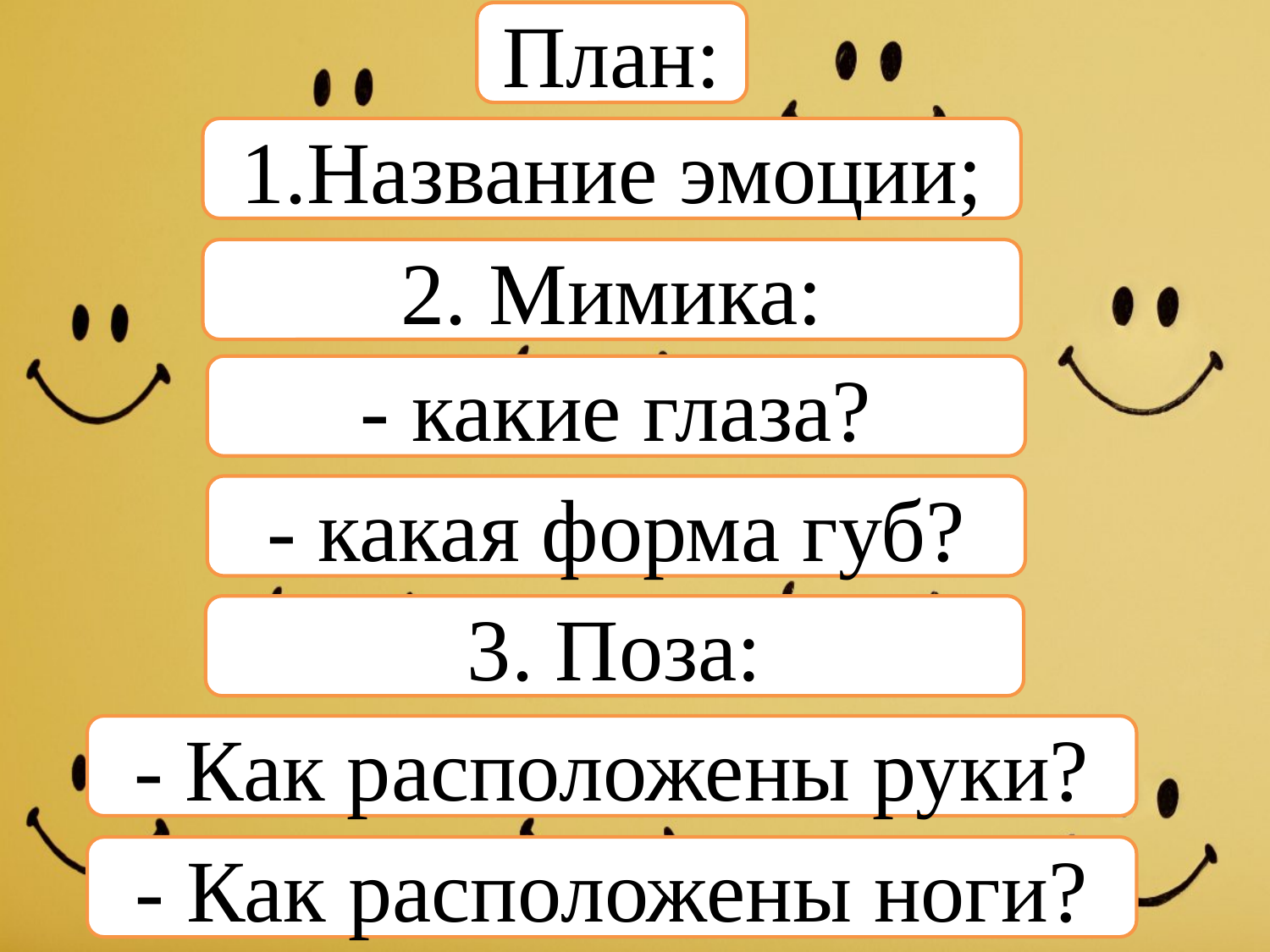

План:
1.Название эмоции;
2. Мимика:
- какие глаза?
- какая форма губ?
3. Поза:
- Как расположены руки?
- Как расположены ноги?